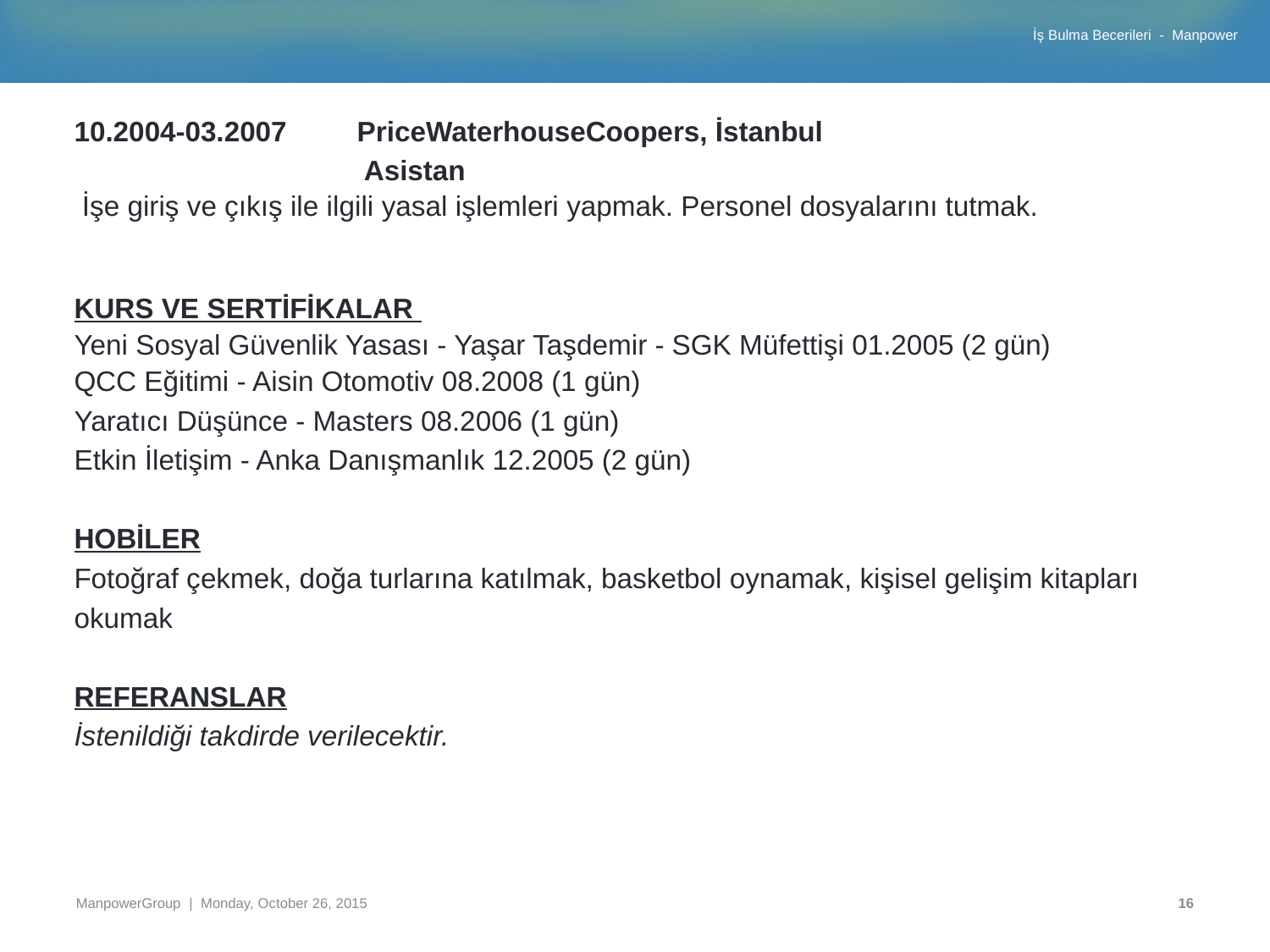

10.2004-03.2007         PriceWaterhouseCoopers, İstanbul
                                     Asistan
 İşe giriş ve çıkış ile ilgili yasal işlemleri yapmak. Personel dosyalarını tutmak.

KURS VE SERTİFİKALAR
Yeni Sosyal Güvenlik Yasası - Yaşar Taşdemir - SGK Müfettişi 01.2005 (2 gün)
QCC Eğitimi - Aisin Otomotiv 08.2008 (1 gün)
Yaratıcı Düşünce - Masters 08.2006 (1 gün)
Etkin İletişim - Anka Danışmanlık 12.2005 (2 gün)

HOBİLER
Fotoğraf çekmek, doğa turlarına katılmak, basketbol oynamak, kişisel gelişim kitapları
okumak

REFERANSLAR
İstenildiği takdirde verilecektir.
#